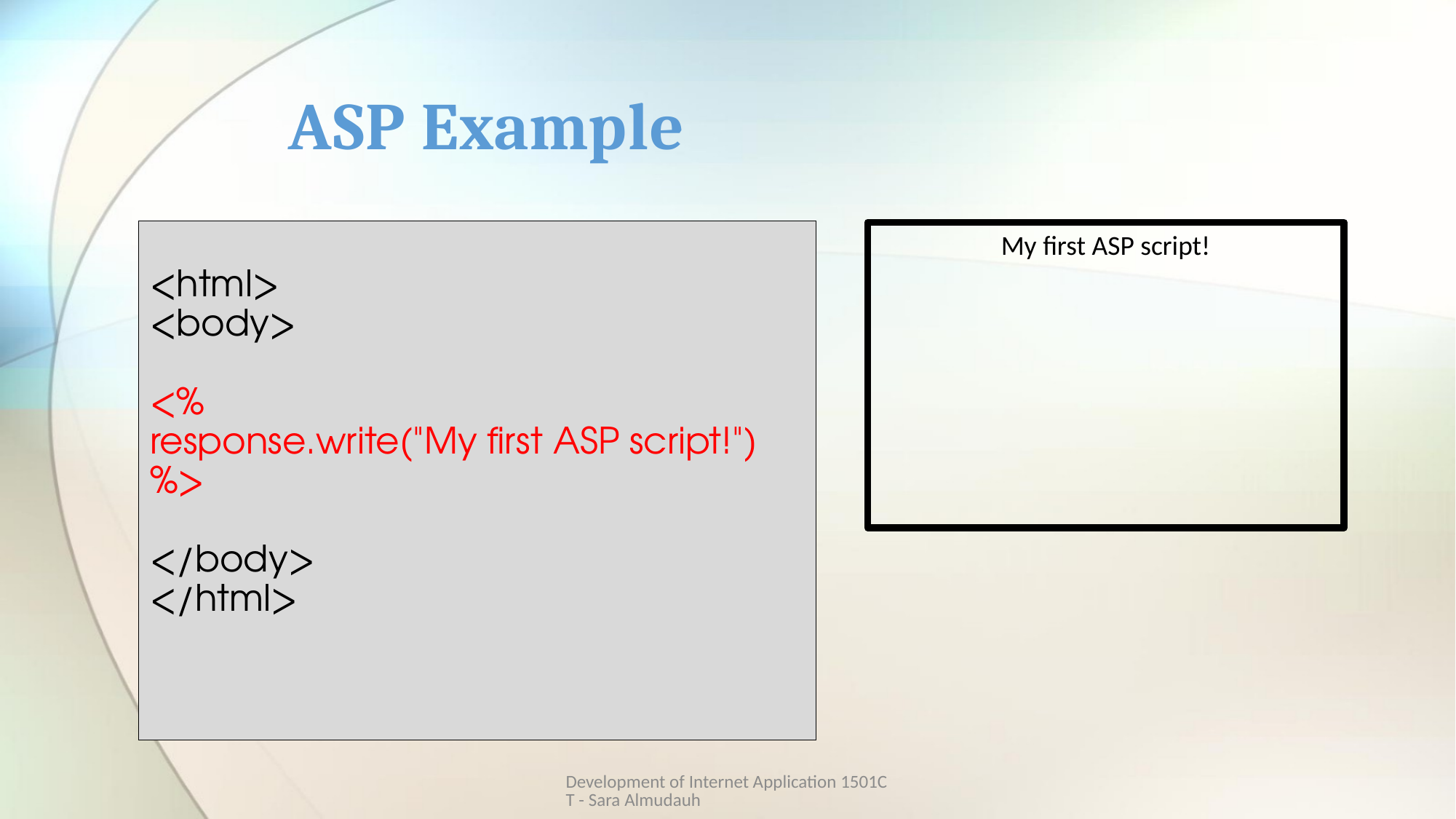

# ASP Example
<html>
<body>
<%
response.write("My first ASP script!")
%>
</body>
</html>
My first ASP script!

Development of Internet Application 1501CT - Sara Almudauh